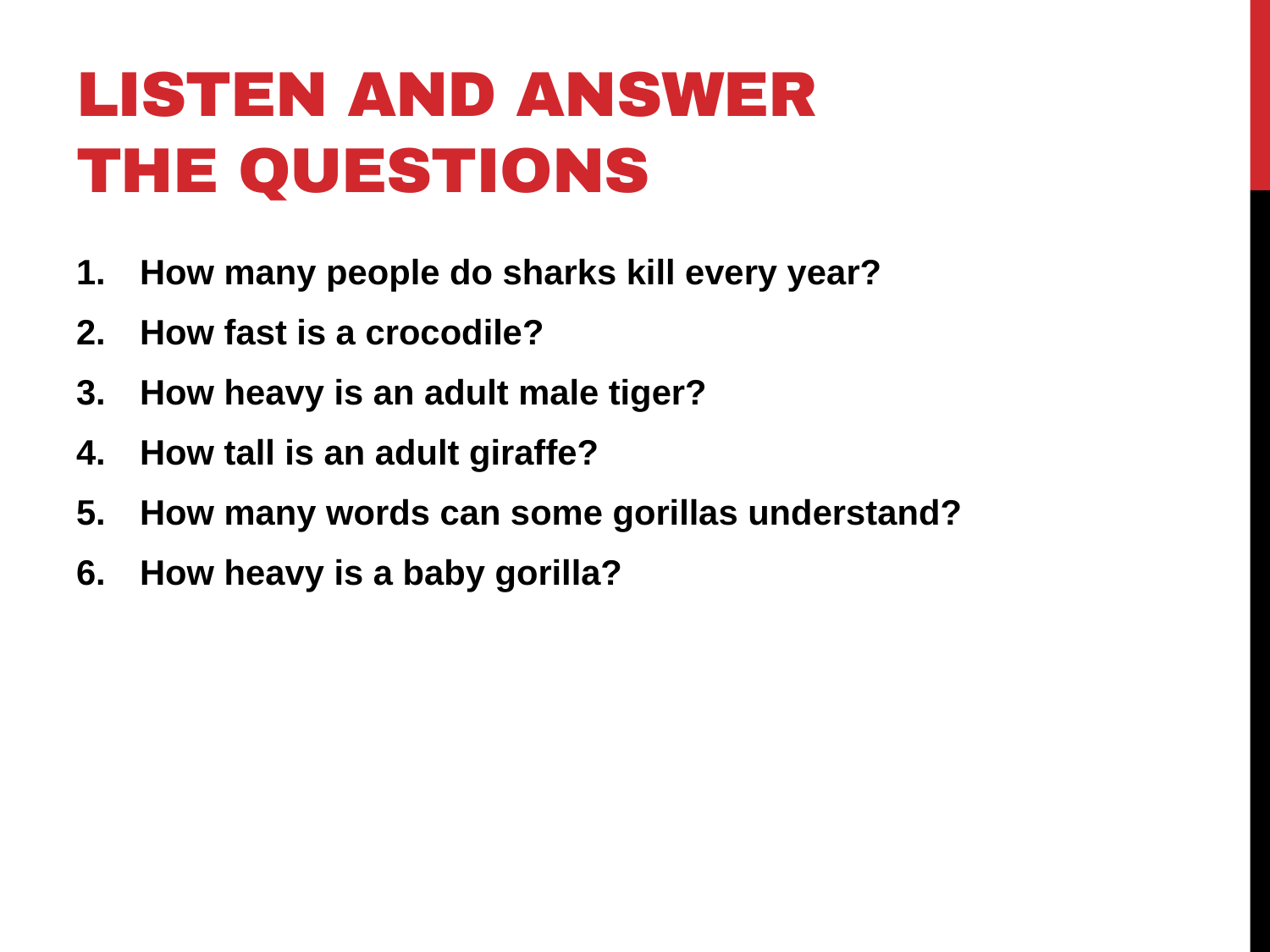

# Listen and answer the questions
How many people do sharks kill every year?
How fast is a crocodile?
How heavy is an adult male tiger?
How tall is an adult giraffe?
How many words can some gorillas understand?
How heavy is a baby gorilla?